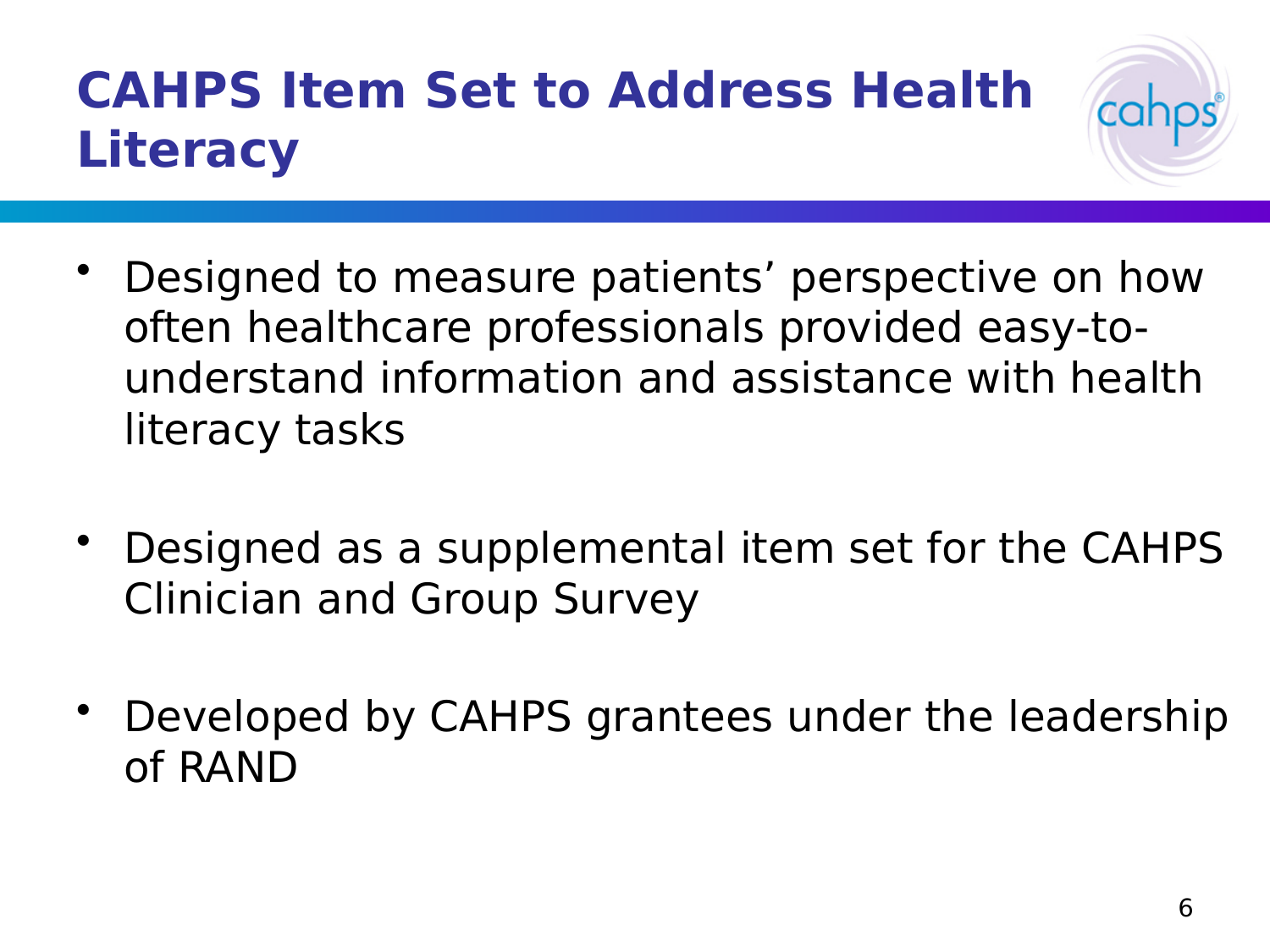

# CAHPS Item Set to Address Health Literacy
Designed to measure patients’ perspective on how often healthcare professionals provided easy-to-understand information and assistance with health literacy tasks

Designed as a supplemental item set for the CAHPS Clinician and Group Survey

Developed by CAHPS grantees under the leadership of RAND
6